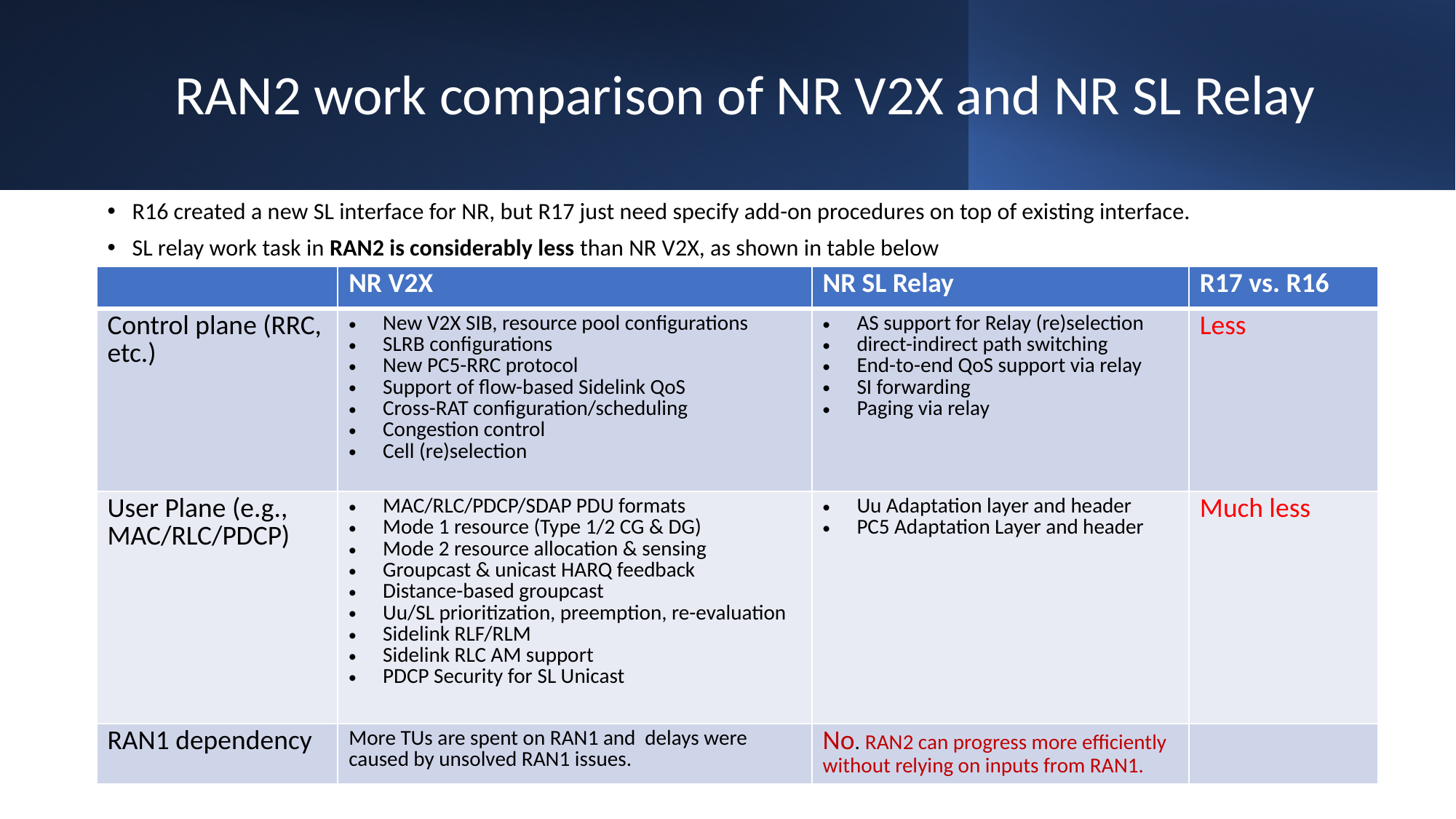

# RAN2 work comparison of NR V2X and NR SL Relay
R16 created a new SL interface for NR, but R17 just need specify add-on procedures on top of existing interface.
SL relay work task in RAN2 is considerably less than NR V2X, as shown in table below

|  | NR V2X | NR SL Relay | R17 vs. R16 |
| --- | --- | --- | --- |
| Control plane (RRC, etc.) | New V2X SIB, resource pool configurations SLRB configurations New PC5-RRC protocol Support of flow-based Sidelink QoS Cross-RAT configuration/scheduling Congestion control Cell (re)selection | AS support for Relay (re)selection direct-indirect path switching End-to-end QoS support via relay SI forwarding Paging via relay | Less |
| User Plane (e.g., MAC/RLC/PDCP) | MAC/RLC/PDCP/SDAP PDU formats Mode 1 resource (Type 1/2 CG & DG) Mode 2 resource allocation & sensing Groupcast & unicast HARQ feedback Distance-based groupcast Uu/SL prioritization, preemption, re-evaluation Sidelink RLF/RLM Sidelink RLC AM support PDCP Security for SL Unicast | Uu Adaptation layer and header PC5 Adaptation Layer and header | Much less |
| RAN1 dependency | More TUs are spent on RAN1 and delays were caused by unsolved RAN1 issues. | No. RAN2 can progress more efficiently without relying on inputs from RAN1. |  |